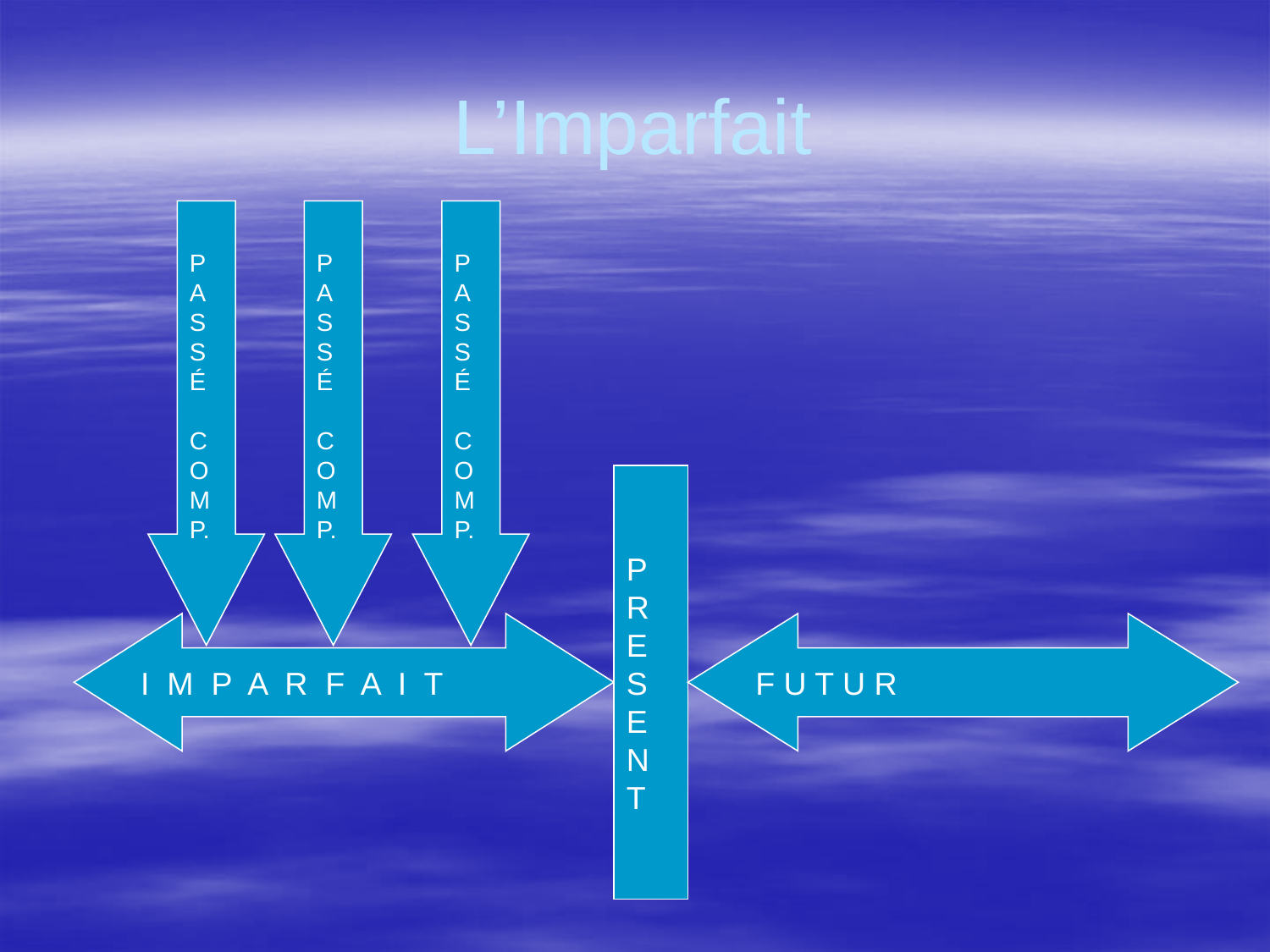

# L’Imparfait
P
A
S
S
É

C
O
M
P.
P
A
S
S
É

C
O
M
P.
P
A
S
S
É

C
O
M
P.
P
R
E
S
E
N
T
I  M  P  A  R  F  A  I  T
F U T U R